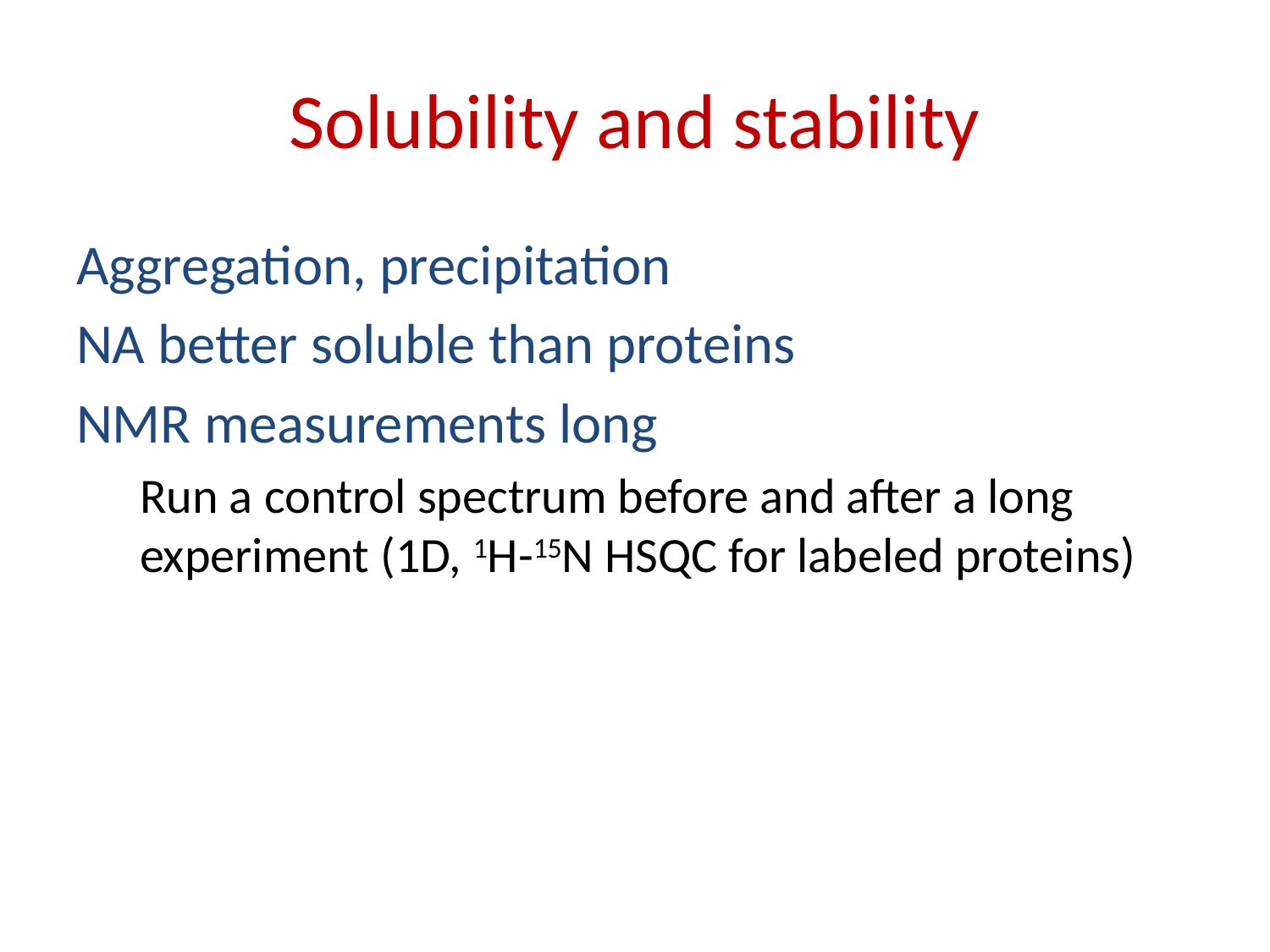

# Solubility and stability
Aggregation, precipitation
NA better soluble than proteins
NMR measurements long
Run a control spectrum before and after a long experiment (1D, 1H-15N HSQC for labeled proteins)